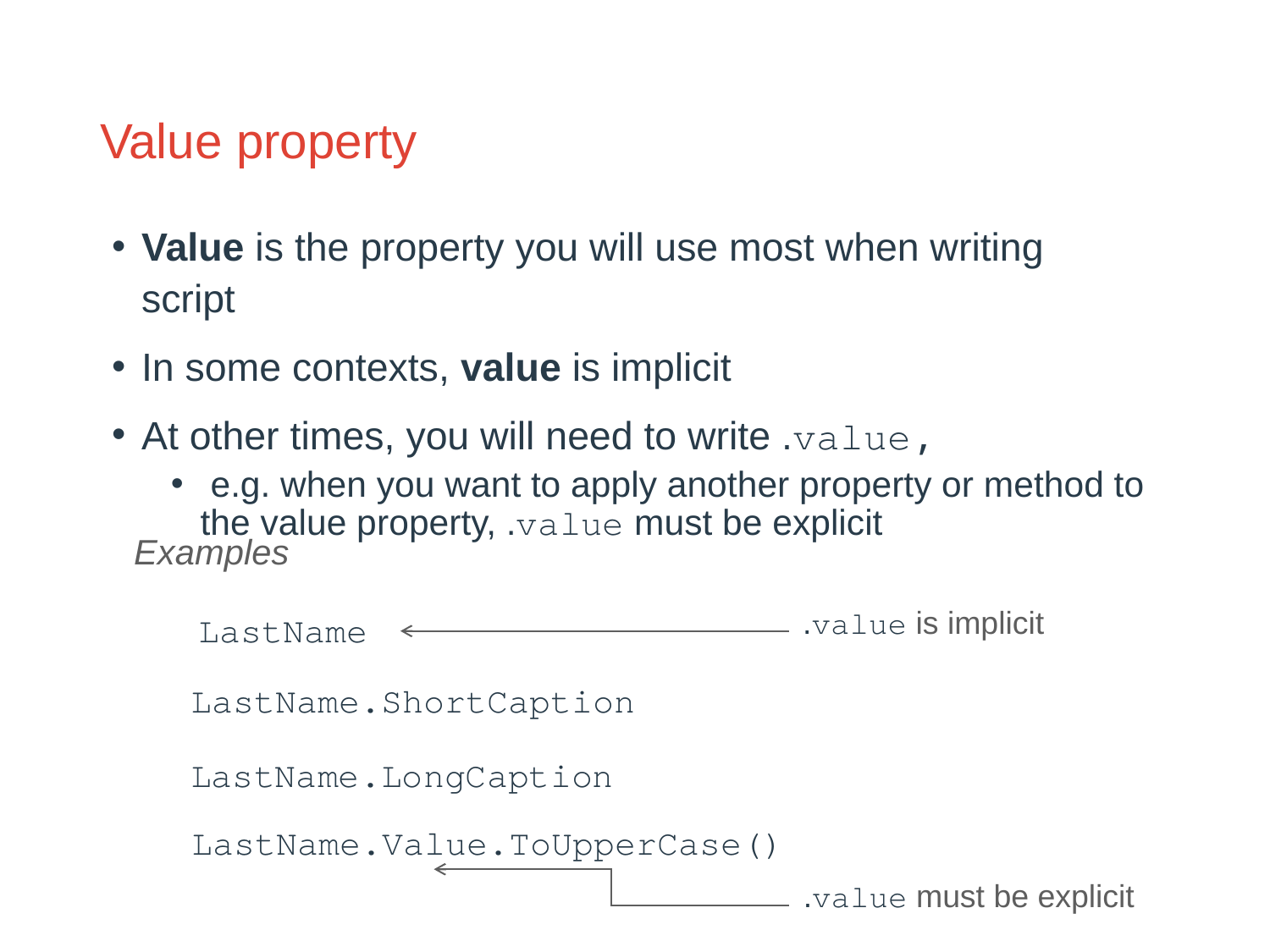

# Value property
Value is the property you will use most when writing script
In some contexts, value is implicit
At other times, you will need to write .value,
 e.g. when you want to apply another property or method to the value property, .value must be explicit
Examples
.value is implicit
LastName
LastName.ShortCaption
LastName.LongCaption
LastName.Value.ToUpperCase()
.value must be explicit